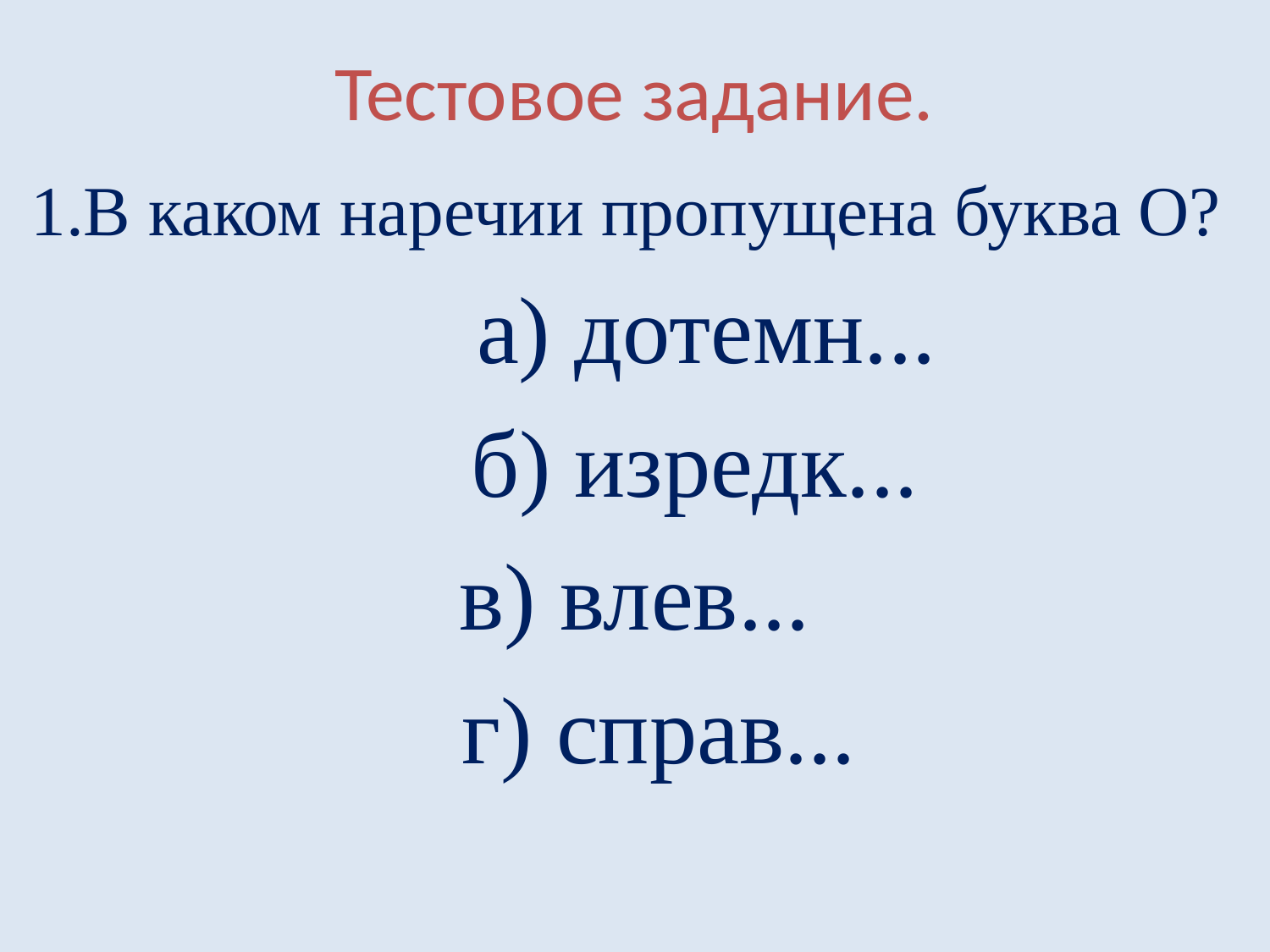

# Тестовое задание.
1.В каком наречии пропущена буква О?
      а) дотемн...
     б) изредк...
в) влев...
  г) справ...